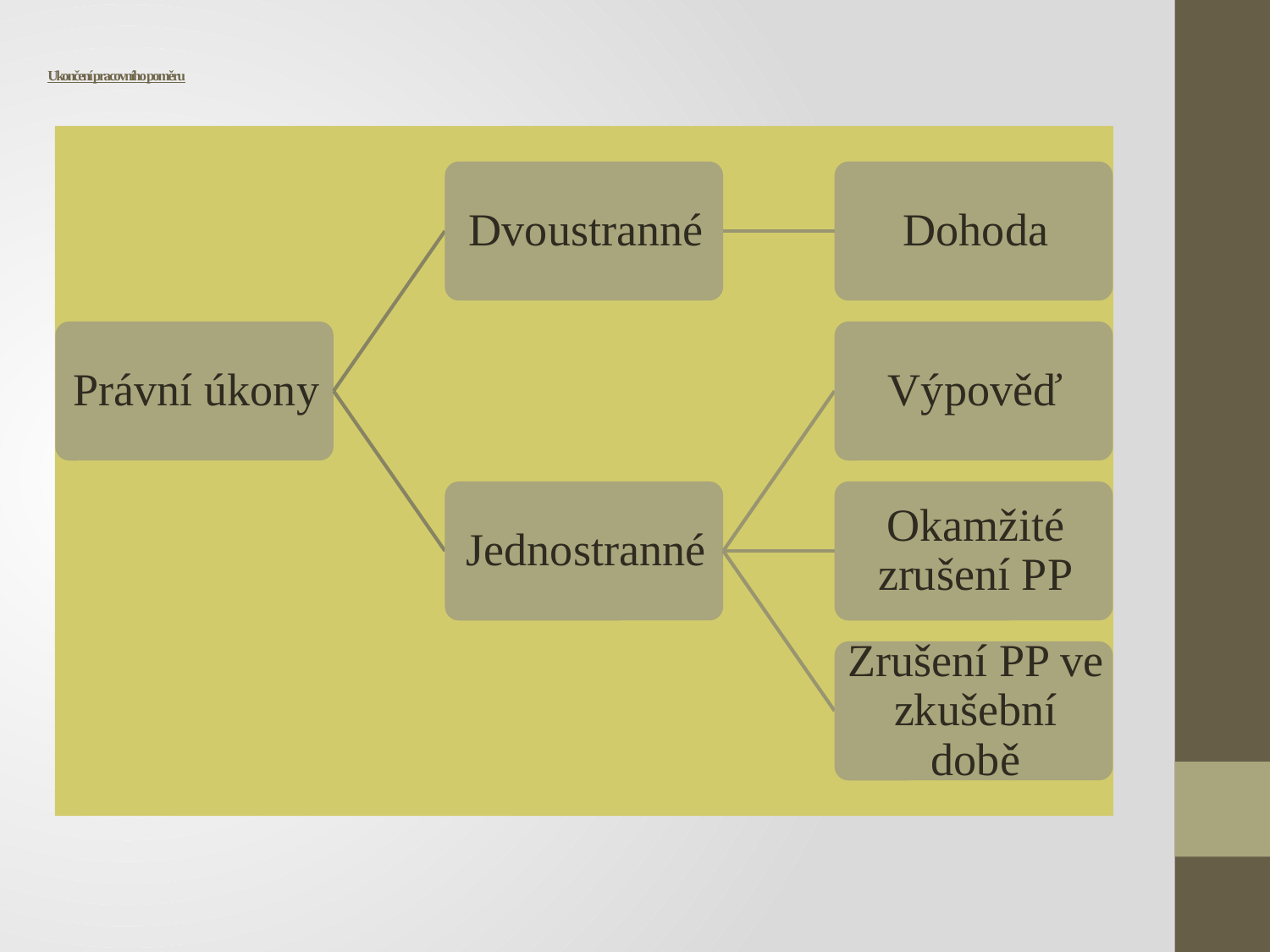

# Ukončení pracovního poměru
Právní úkony

Dvoustranné

Dohoda

Jednostranné

Výpověď

Okamžité zrušení PP

Zrušení PP ve zkušební době